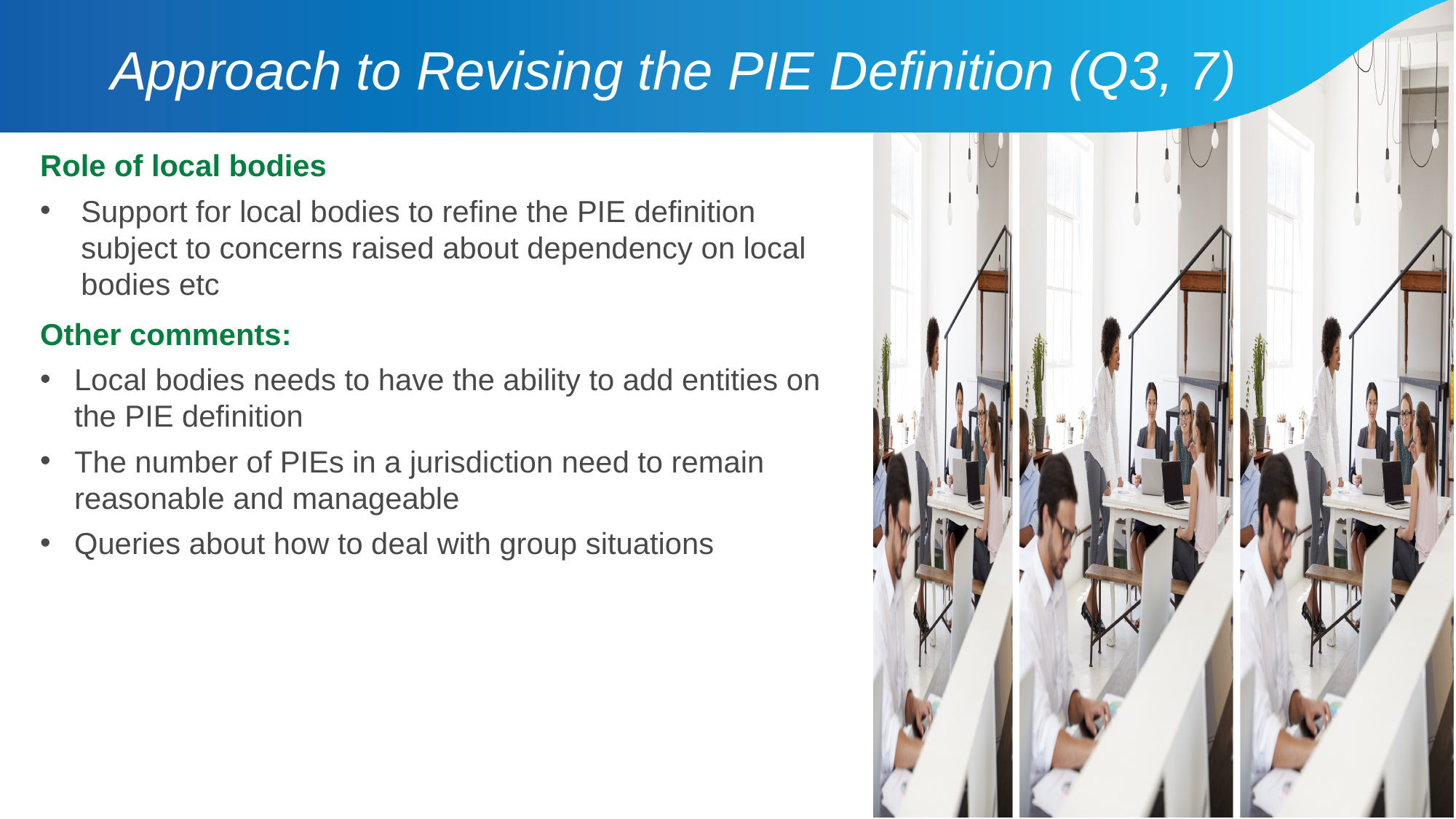

# Approach to Revising the PIE Definition (Q3, 7)
Role of local bodies
Support for local bodies to refine the PIE definition subject to concerns raised about dependency on local bodies etc
Other comments:
Local bodies needs to have the ability to add entities on the PIE definition
The number of PIEs in a jurisdiction need to remain reasonable and manageable
Queries about how to deal with group situations

13